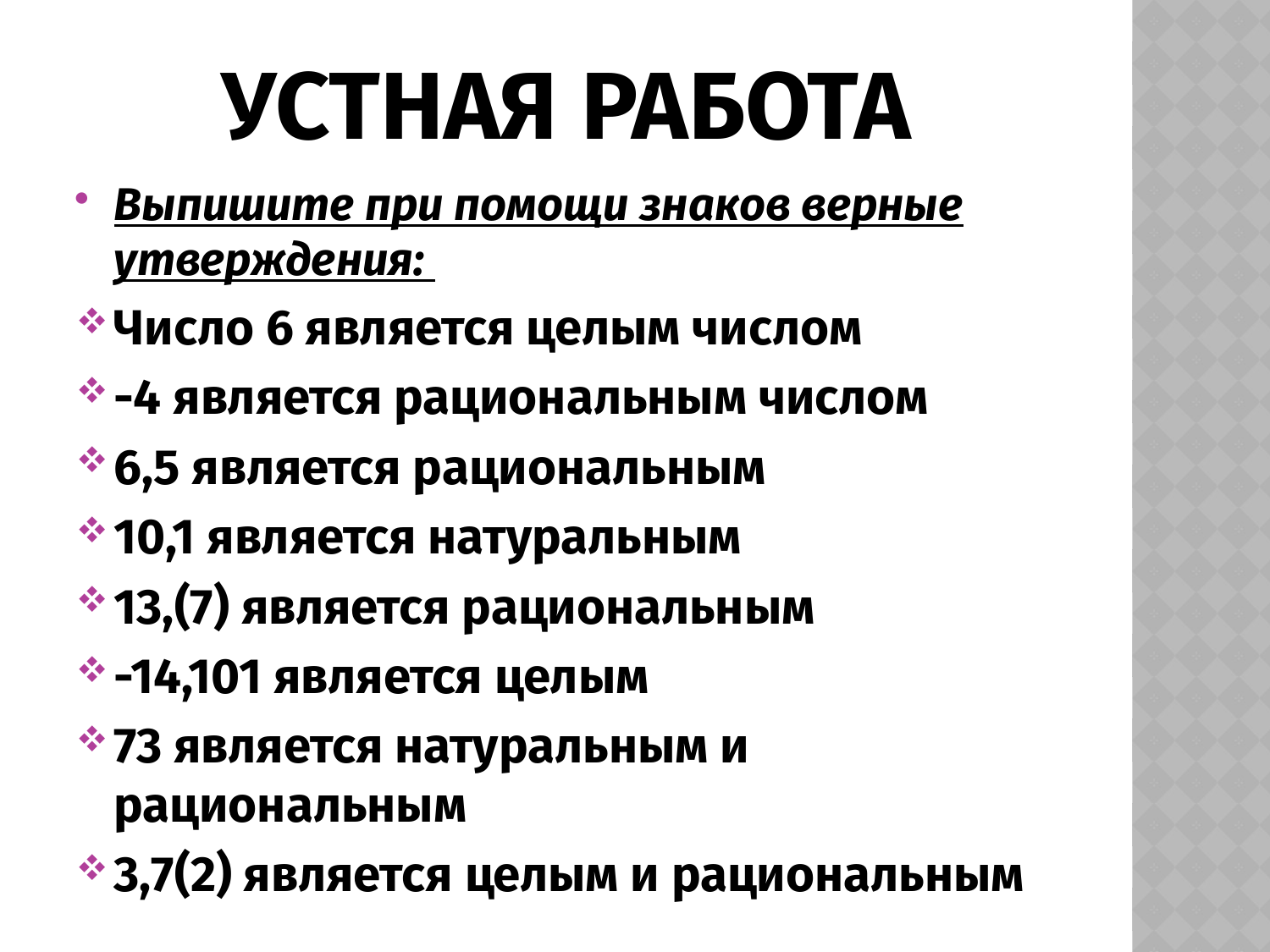

# Устная работа
Выпишите при помощи знаков верные утверждения:
Число 6 является целым числом
-4 является рациональным числом
6,5 является рациональным
10,1 является натуральным
13,(7) является рациональным
-14,101 является целым
73 является натуральным и рациональным
3,7(2) является целым и рациональным